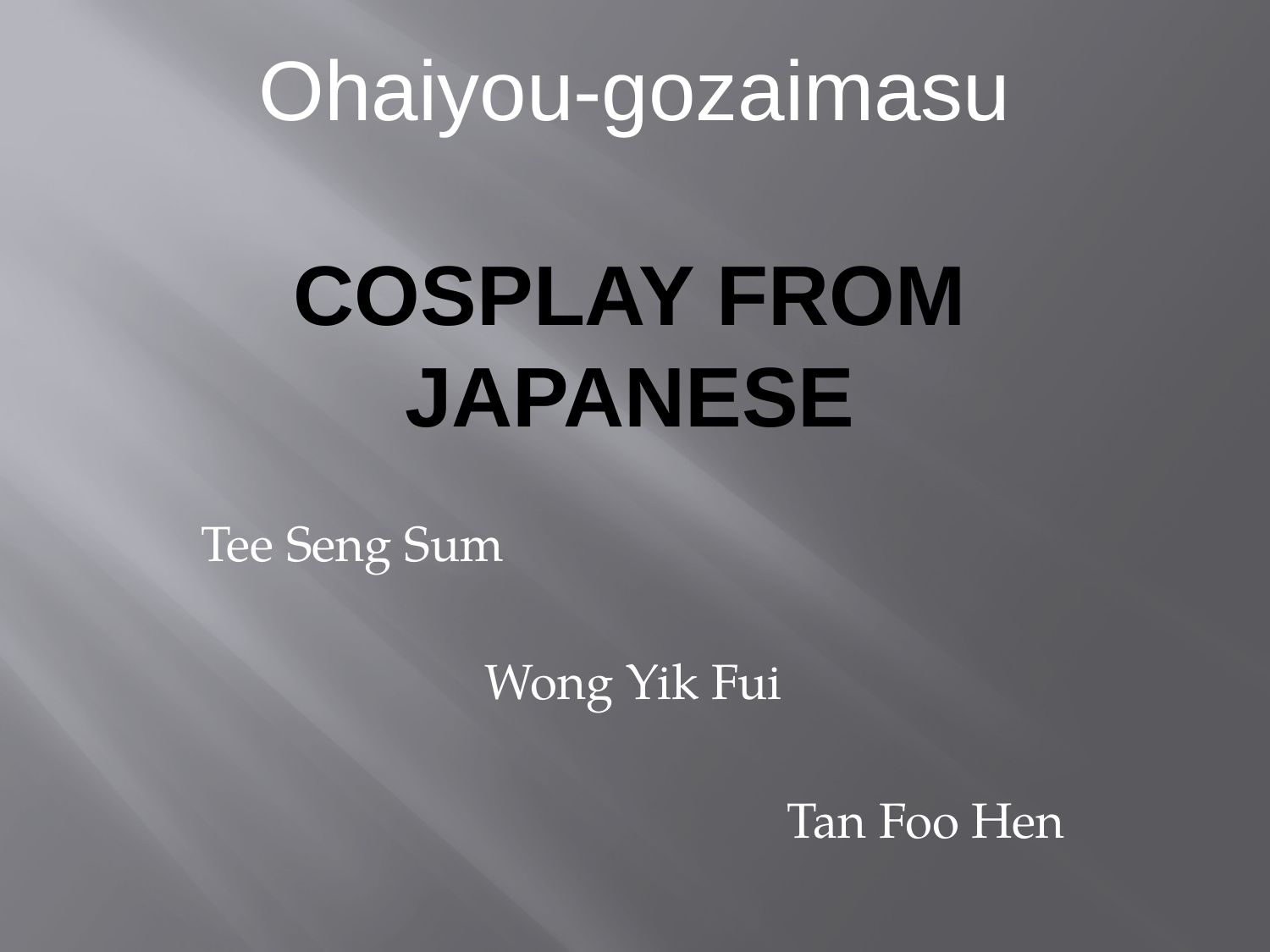

Ohaiyou-gozaimasu
# COSPLAY FROM JAPANESE
Tee Seng Sum

Wong Yik Fui

Tan Foo Hen